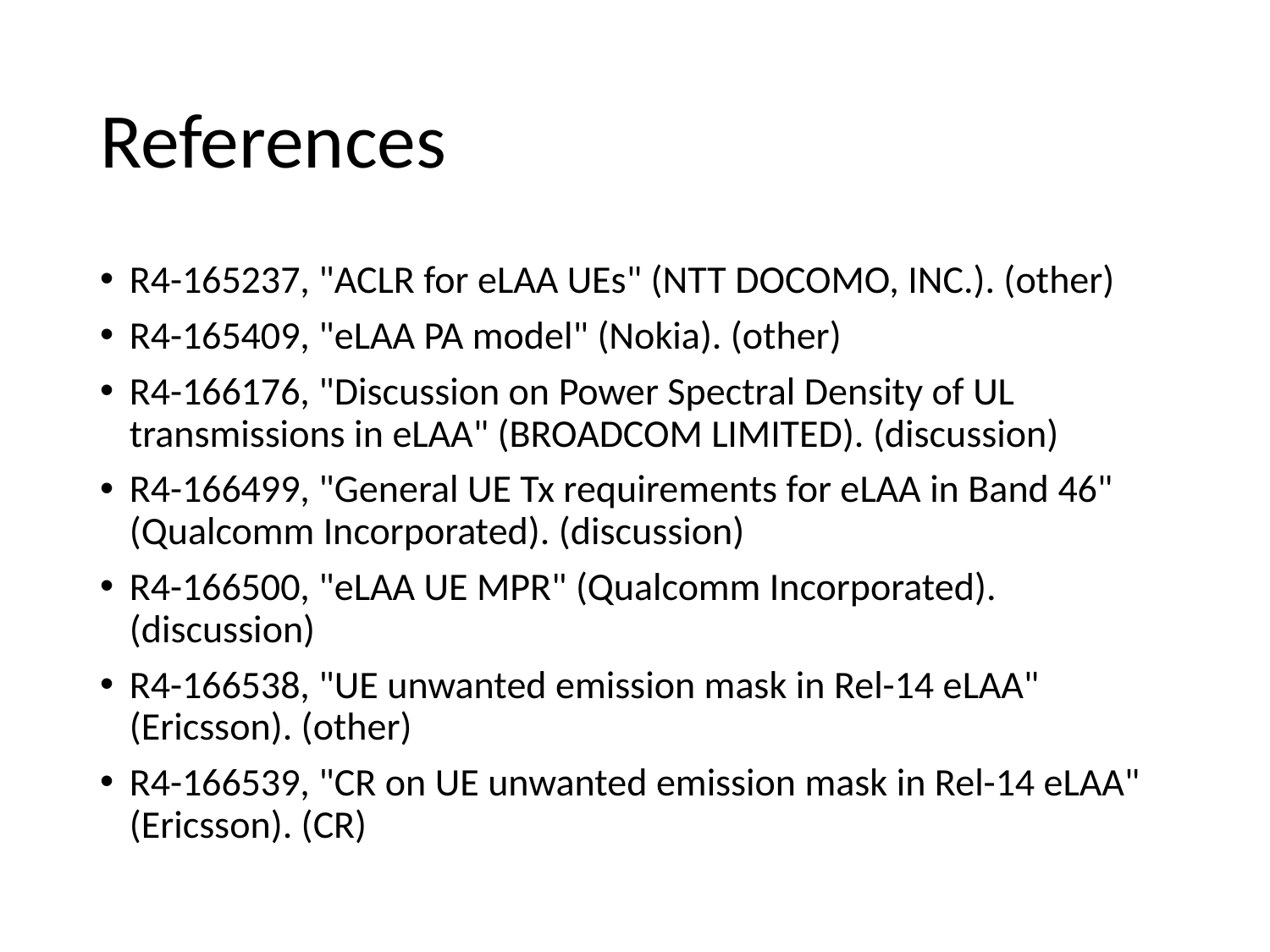

# References
R4-165237, "ACLR for eLAA UEs" (NTT DOCOMO, INC.). (other)
R4-165409, "eLAA PA model" (Nokia). (other)
R4-166176, "Discussion on Power Spectral Density of UL transmissions in eLAA" (BROADCOM LIMITED). (discussion)
R4-166499, "General UE Tx requirements for eLAA in Band 46" (Qualcomm Incorporated). (discussion)
R4-166500, "eLAA UE MPR" (Qualcomm Incorporated). (discussion)
R4-166538, "UE unwanted emission mask in Rel-14 eLAA" (Ericsson). (other)
R4-166539, "CR on UE unwanted emission mask in Rel-14 eLAA" (Ericsson). (CR)